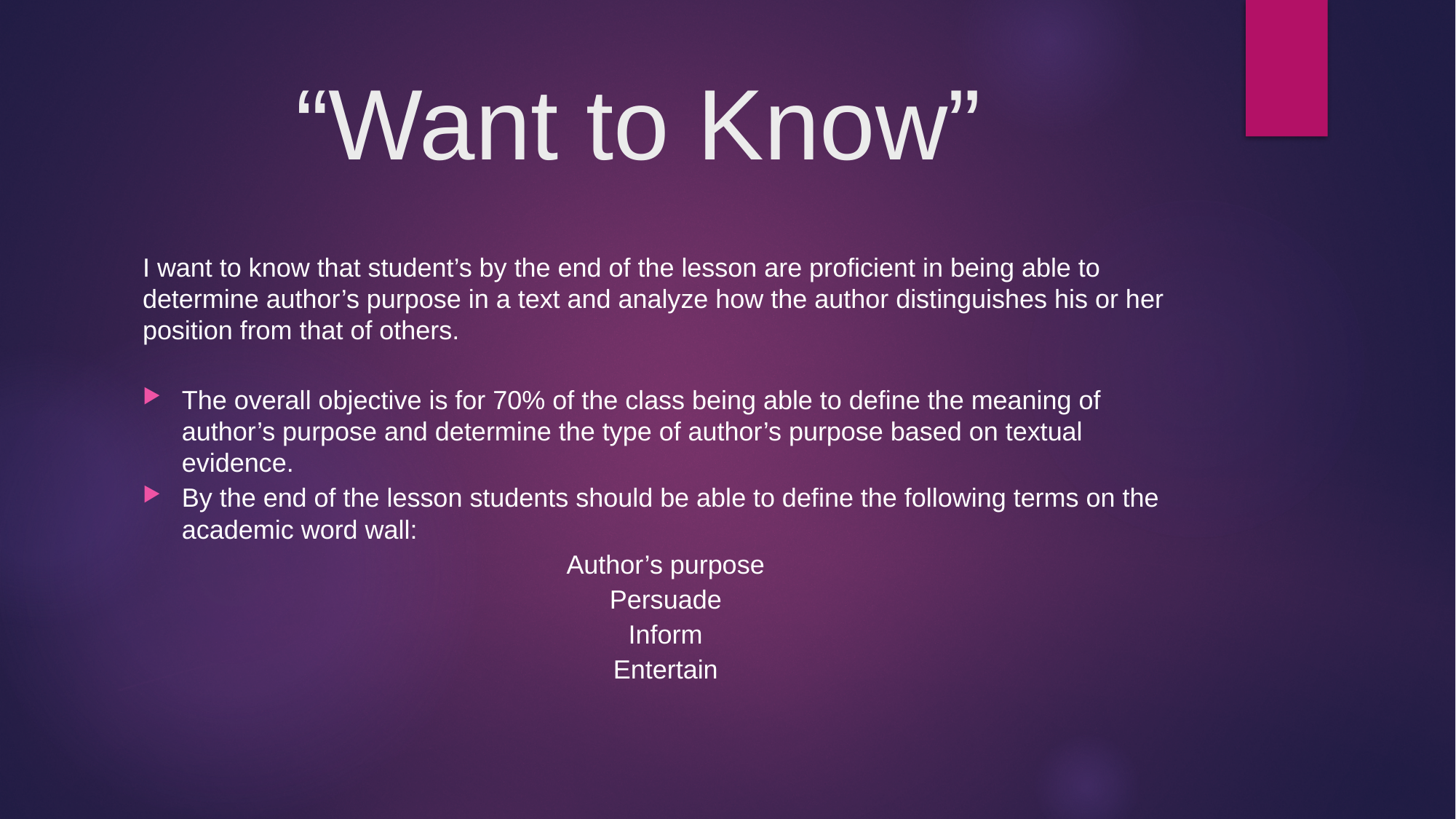

# “Want to Know”
I want to know that student’s by the end of the lesson are proficient in being able to determine author’s purpose in a text and analyze how the author distinguishes his or her position from that of others.

The overall objective is for 70% of the class being able to define the meaning of author’s purpose and determine the type of author’s purpose based on textual evidence.
By the end of the lesson students should be able to define the following terms on the academic word wall:
Author’s purpose
Persuade
Inform
Entertain